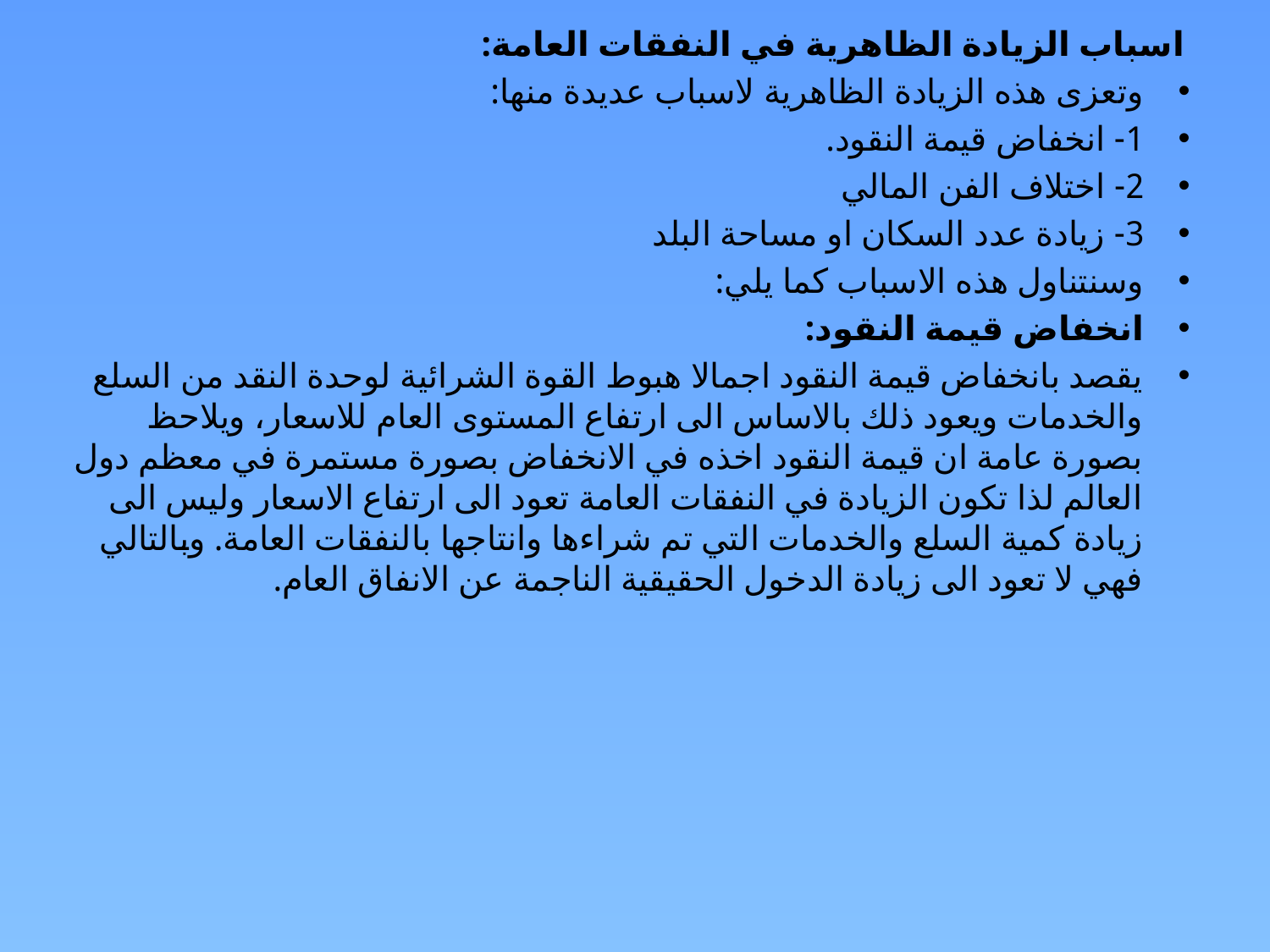

اسباب الزيادة الظاهرية في النفقات العامة:
وتعزى هذه الزيادة الظاهرية لاسباب عديدة منها:
1- انخفاض قيمة النقود.
2- اختلاف الفن المالي
3- زيادة عدد السكان او مساحة البلد
وسنتناول هذه الاسباب كما يلي:
انخفاض قيمة النقود:
يقصد بانخفاض قيمة النقود اجمالا هبوط القوة الشرائية لوحدة النقد من السلع والخدمات ويعود ذلك بالاساس الى ارتفاع المستوى العام للاسعار، ويلاحظ بصورة عامة ان قيمة النقود اخذه في الانخفاض بصورة مستمرة في معظم دول العالم لذا تكون الزيادة في النفقات العامة تعود الى ارتفاع الاسعار وليس الى زيادة كمية السلع والخدمات التي تم شراءها وانتاجها بالنفقات العامة. وبالتالي فهي لا تعود الى زيادة الدخول الحقيقية الناجمة عن الانفاق العام.